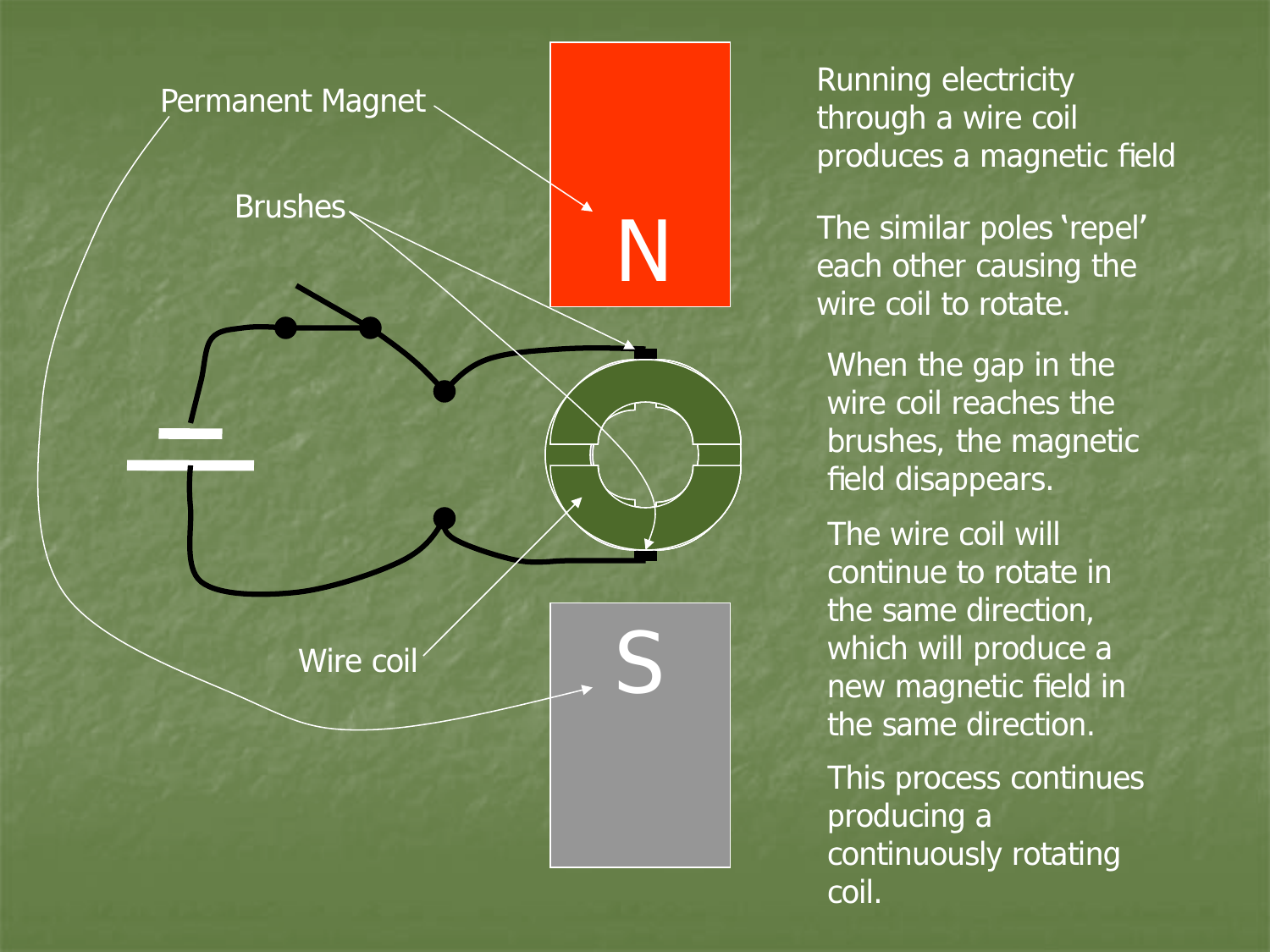

Running electricity through a wire coil produces a magnetic field
Permanent Magnet

Brushes
N
The similar poles ‘repel’ each other causing the wire coil to rotate.

When the gap in the wire coil reaches the brushes, the magnetic field disappears.

The wire coil will continue to rotate in the same direction, which will produce a new magnetic field in the same direction.

S
Wire coil
This process continues producing a continuously rotating coil.